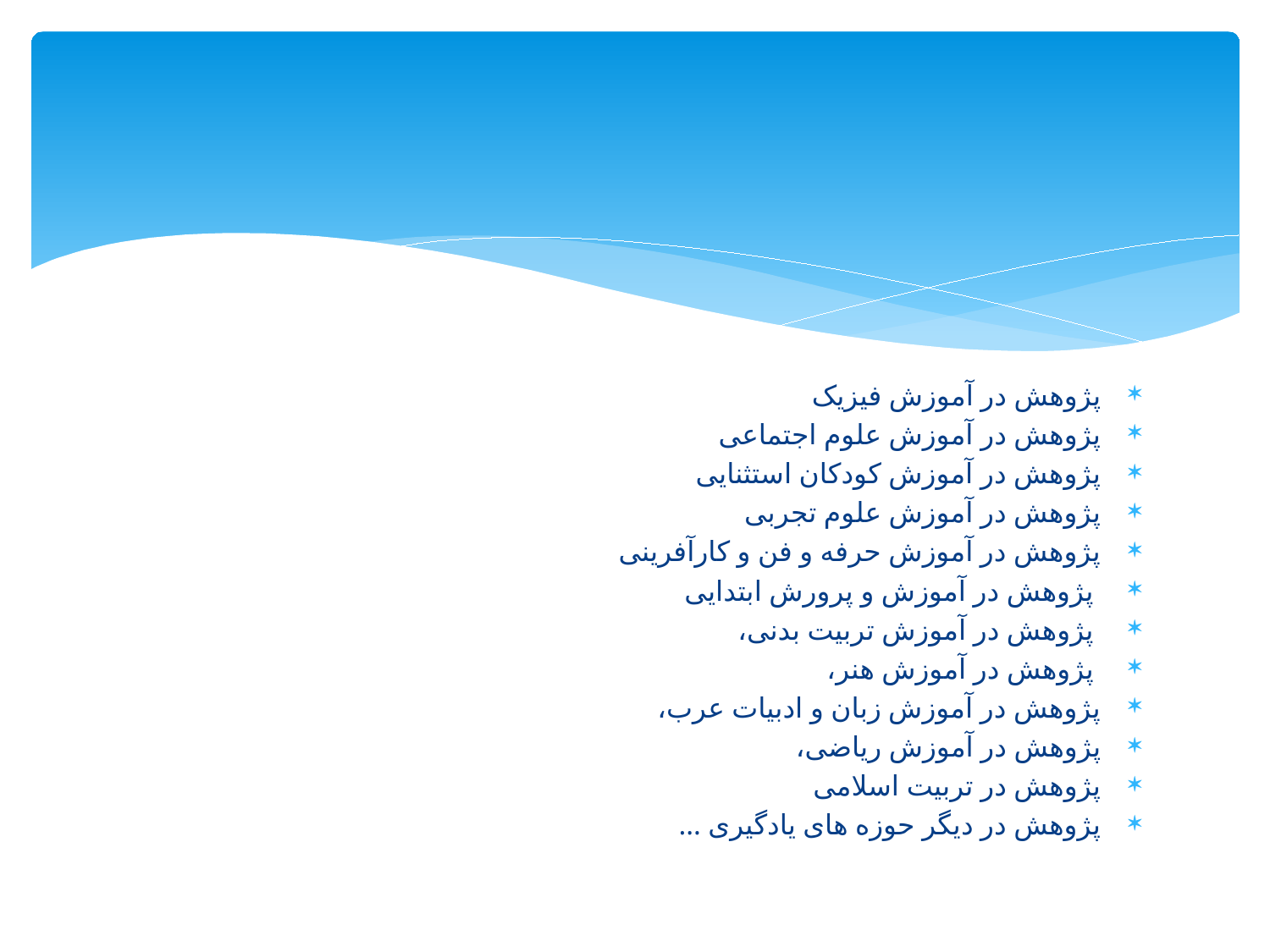

#
پژوهش در آموزش فیزیک
پژوهش در آموزش علوم اجتماعی
پژوهش در آموزش کودکان استثنایی
پژوهش در آموزش علوم تجربی
پژوهش در آموزش حرفه و فن و کارآفرینی
 پژوهش در آموزش و پرورش ابتدایی
 پژوهش در آموزش تربیت بدنی،
 پژوهش در آموزش هنر،
پژوهش در آموزش زبان و ادبیات عرب،
پژوهش در آموزش ریاضی،
پژوهش در تربیت اسلامی
پژوهش در دیگر حوزه های یادگیری ...